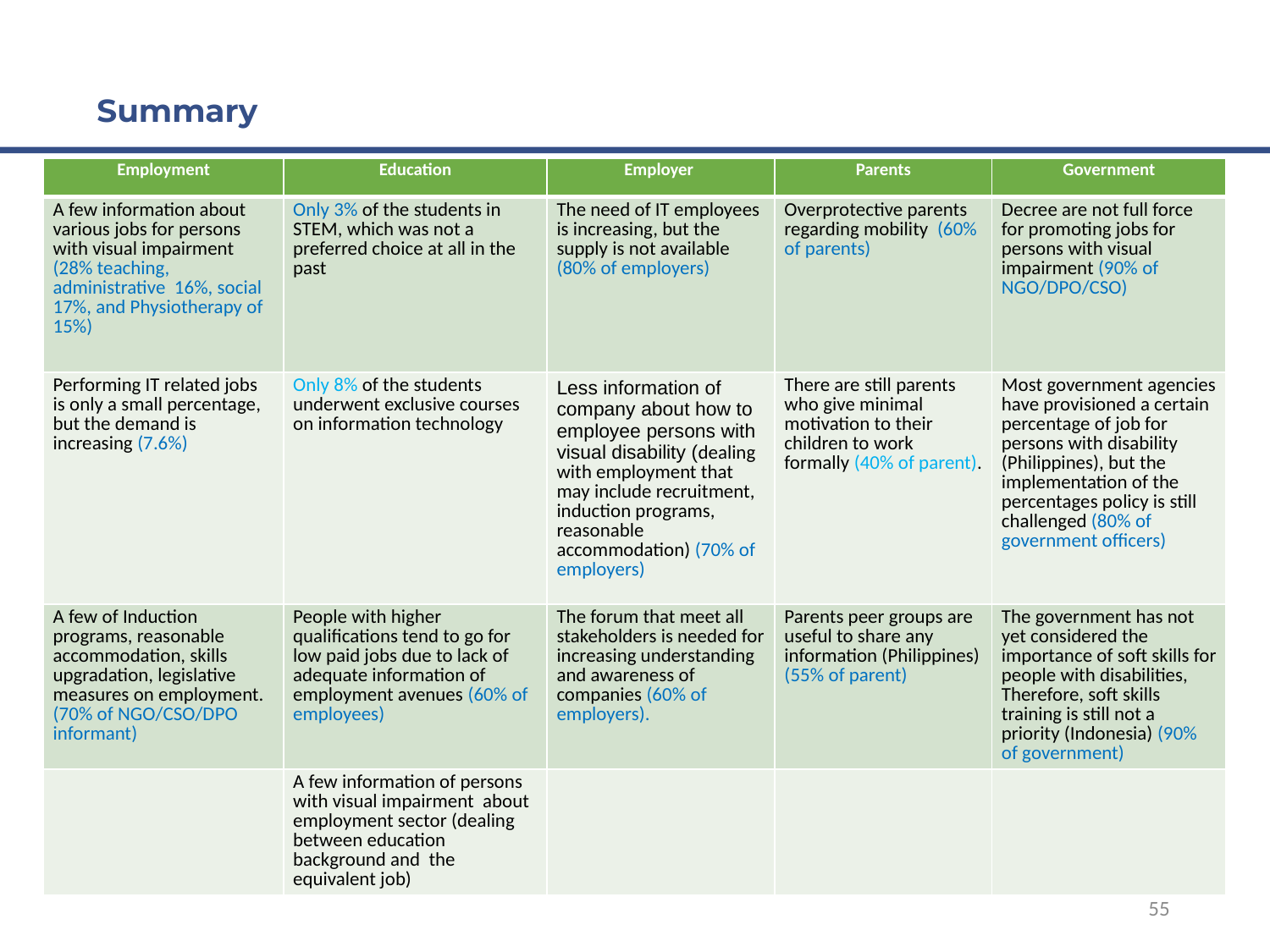

Summary
| Employment | Education | Employer | Parents | Government |
| --- | --- | --- | --- | --- |
| A few information about various jobs for persons with visual impairment (28% teaching, administrative 16%, social 17%, and Physiotherapy of 15%) | Only 3% of the students in STEM, which was not a preferred choice at all in the past | The need of IT employees is increasing, but the supply is not available (80% of employers) | Overprotective parents regarding mobility (60% of parents) | Decree are not full force for promoting jobs for persons with visual impairment (90% of NGO/DPO/CSO) |
| Performing IT related jobs is only a small percentage, but the demand is increasing (7.6%) | Only 8% of the students underwent exclusive courses on information technology | Less information of company about how to employee persons with visual disability (dealing with employment that may include recruitment, induction programs, reasonable accommodation) (70% of employers) | There are still parents who give minimal motivation to their children to work formally (40% of parent). | Most government agencies have provisioned a certain percentage of job for persons with disability (Philippines), but the implementation of the percentages policy is still challenged (80% of government officers) |
| A few of Induction programs, reasonable accommodation, skills upgradation, legislative measures on employment. (70% of NGO/CSO/DPO informant) | People with higher qualifications tend to go for low paid jobs due to lack of adequate information of employment avenues (60% of employees) | The forum that meet all stakeholders is needed for increasing understanding and awareness of companies (60% of employers). | Parents peer groups are useful to share any information (Philippines) (55% of parent) | The government has not yet considered the importance of soft skills for people with disabilities, Therefore, soft skills training is still not a priority (Indonesia) (90% of government) |
|  | A few information of persons with visual impairment about employment sector (dealing between education background and the equivalent job) |  |  |  |
55